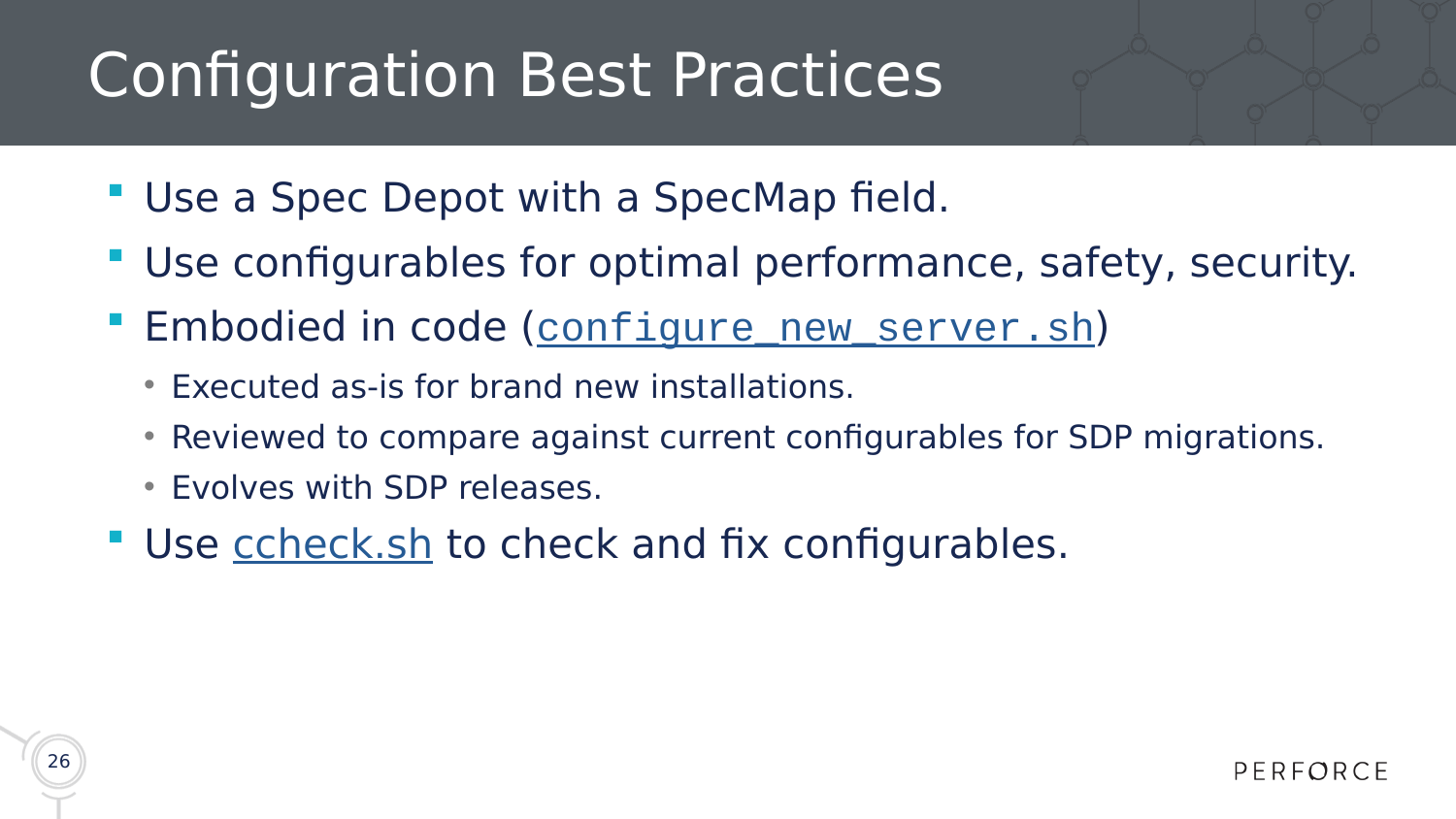

# Configuration Best Practices
Use a Spec Depot with a SpecMap field.
Use configurables for optimal performance, safety, security.
Embodied in code (configure_new_server.sh)
Executed as-is for brand new installations.
Reviewed to compare against current configurables for SDP migrations.
Evolves with SDP releases.
Use ccheck.sh to check and fix configurables.